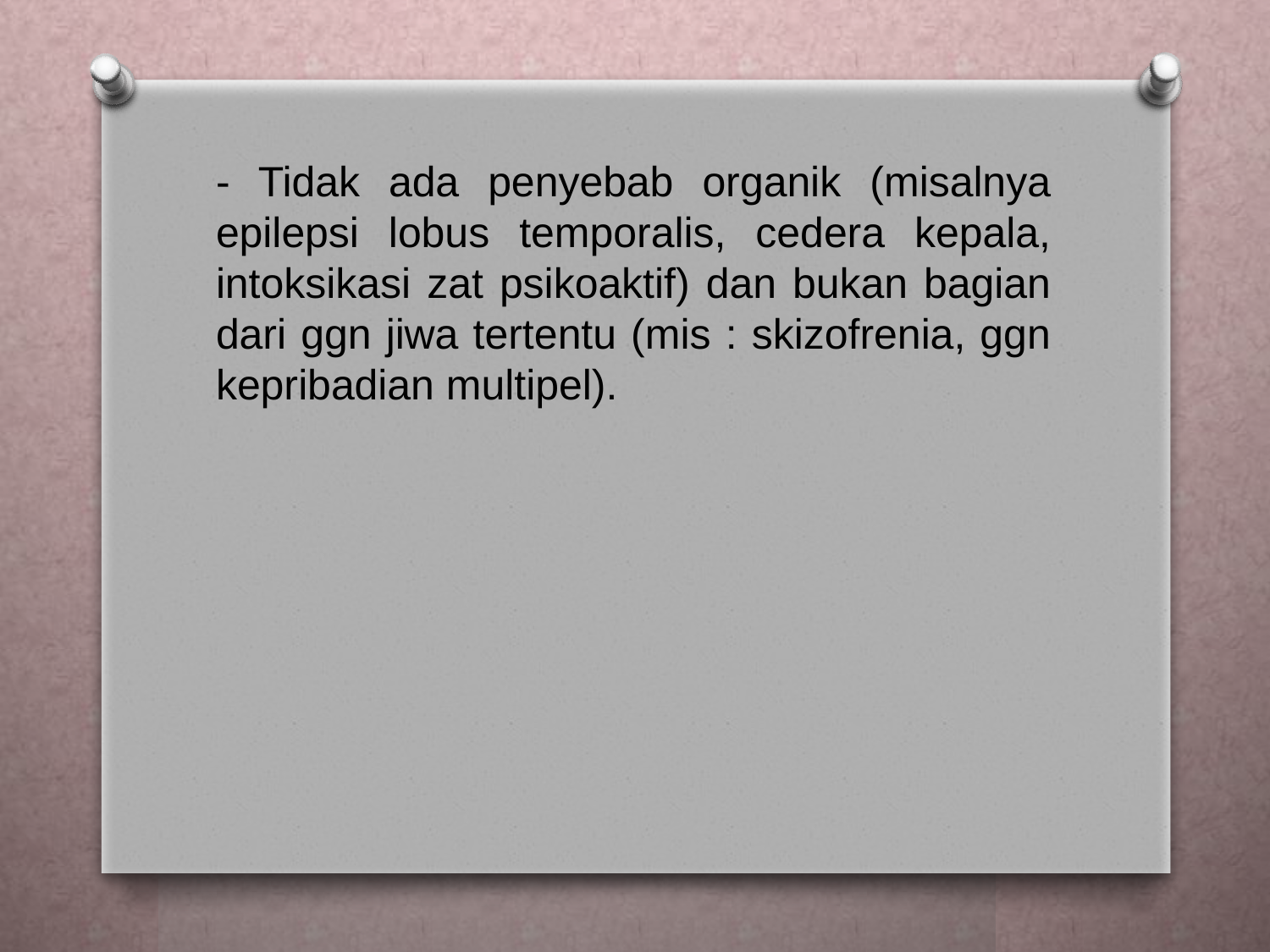

- Tidak ada penyebab organik (misalnya epilepsi lobus temporalis, cedera kepala, intoksikasi zat psikoaktif) dan bukan bagian dari ggn jiwa tertentu (mis : skizofrenia, ggn kepribadian multipel).